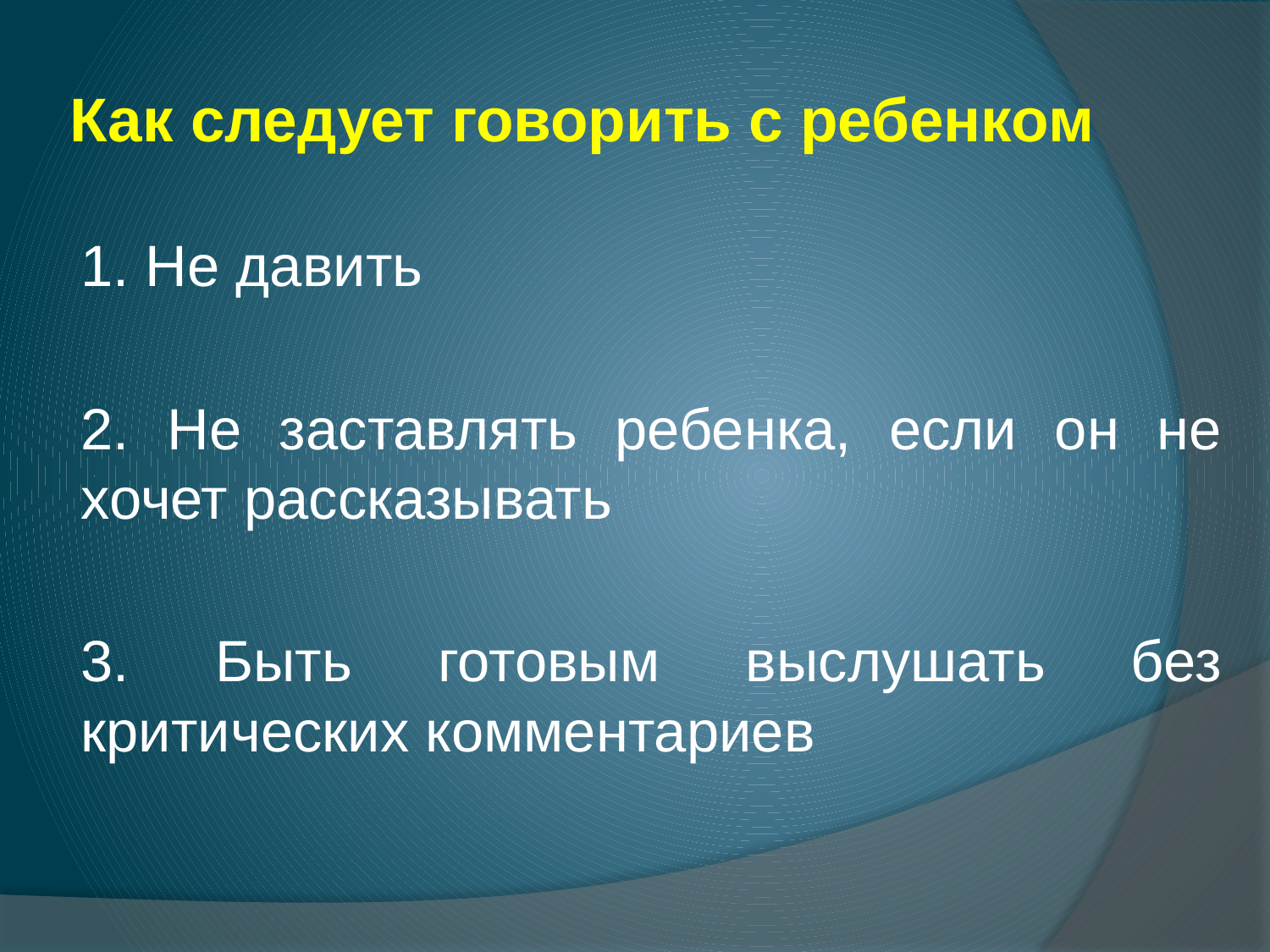

# Как следует говорить с ребенком
1. Не давить

2. Не заставлять ребенка, если он не хочет рассказывать

3. Быть готовым выслушать без критических комментариев